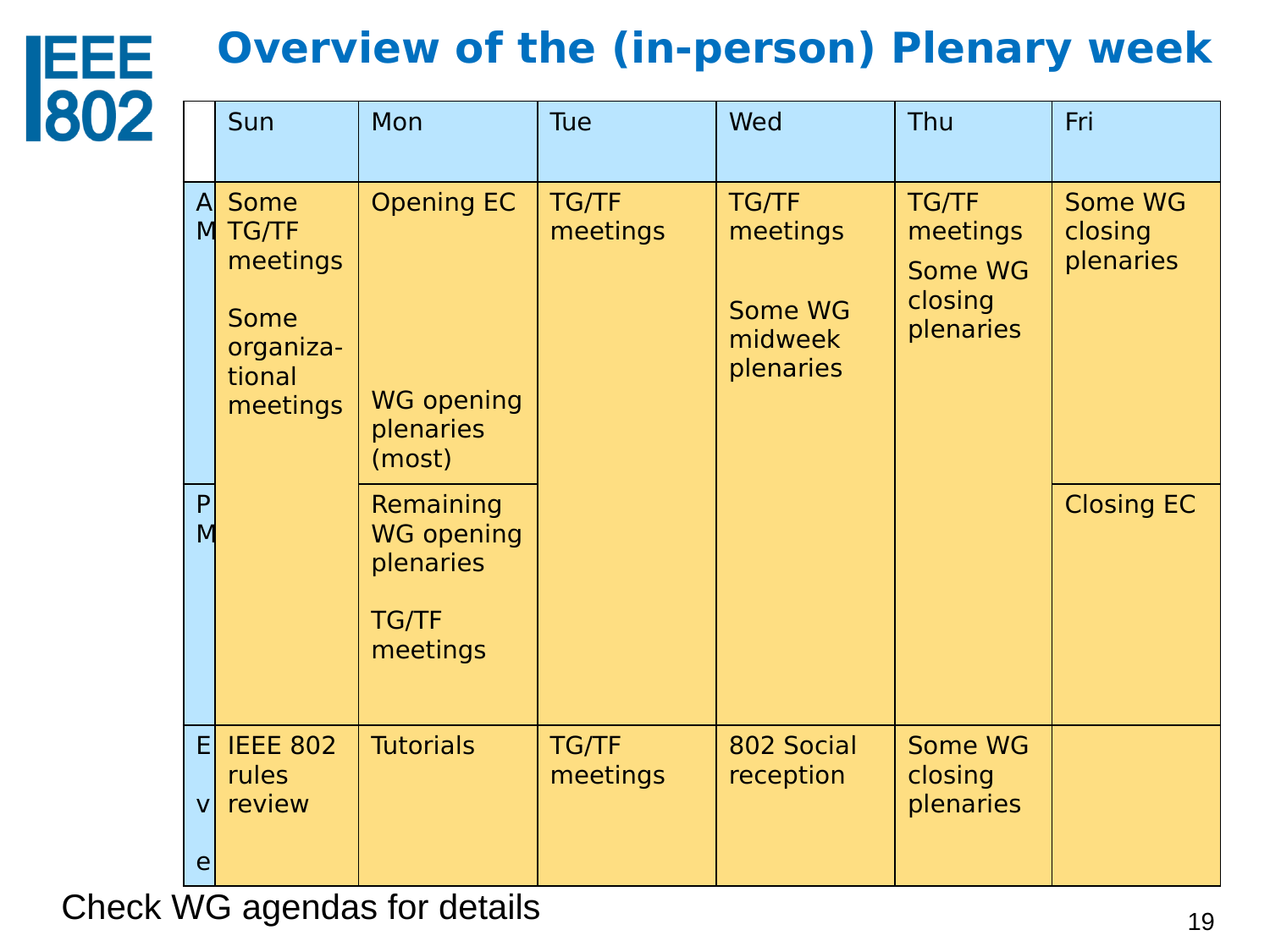

# Overview of the (in-person) Plenary week

|  | Sun | Mon | Tue | Wed | Thu | Fri |
| --- | --- | --- | --- | --- | --- | --- |
| A M | Some TG/TF meetings Some organiza-tional meetings | Opening EC WG opening plenaries (most) | TG/TF meetings | TG/TF meetings Some WG midweek plenaries | TG/TF meetings Some WG closing plenaries | Some WG closing plenaries |
| P M |  | Remaining WG opening plenaries TG/TF meetings |  |  |  | Closing EC |
| E v e | IEEE 802 rules review | Tutorials | TG/TF meetings | 802 Social reception | Some WG closing plenaries |  |
Check WG agendas for details
19